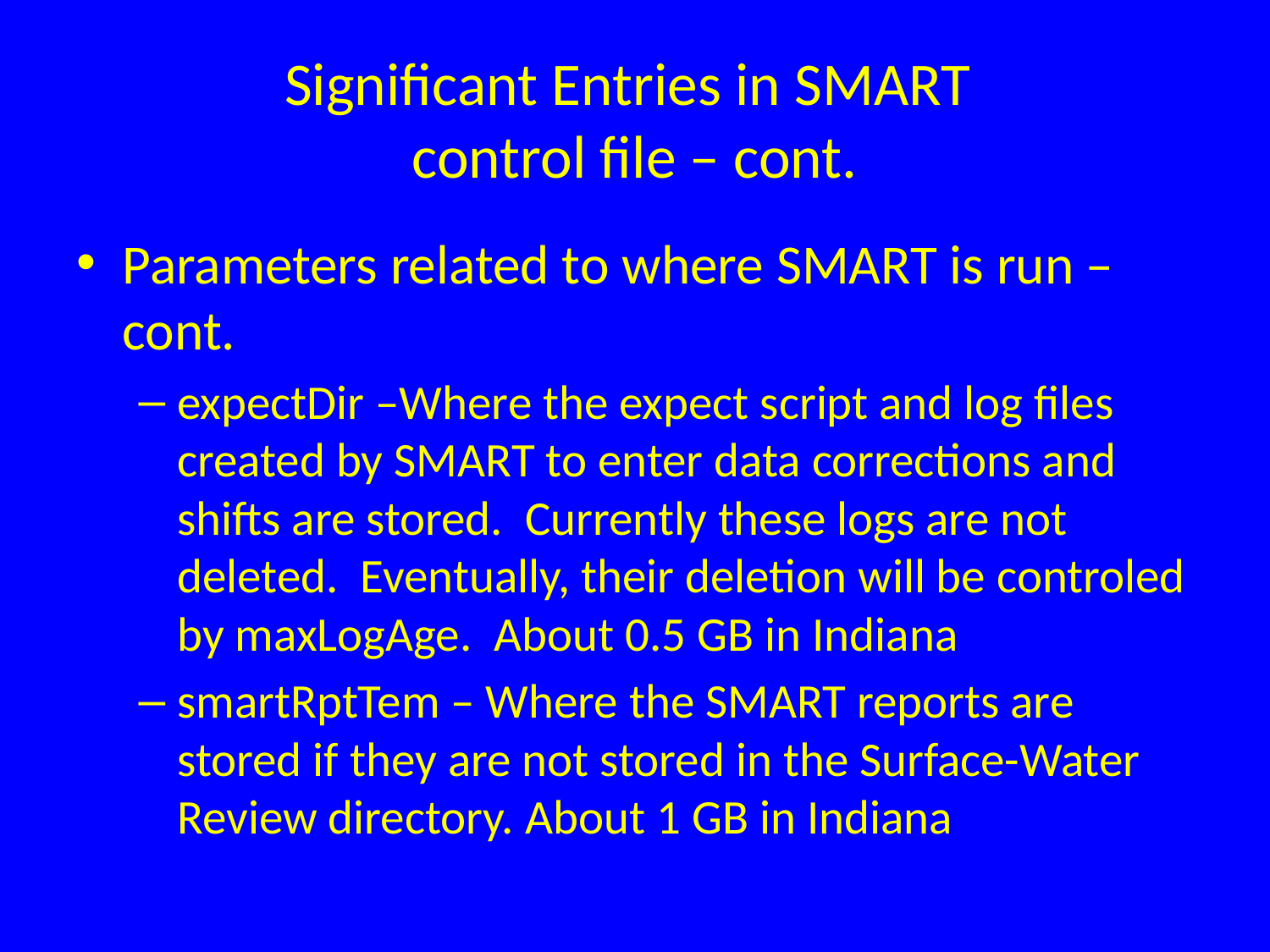

# Significant Entries in SMART control file – cont.
Parameters related to where SMART is run – cont.
expectDir –Where the expect script and log files created by SMART to enter data corrections and shifts are stored.  Currently these logs are not deleted.  Eventually, their deletion will be controled by maxLogAge.  About 0.5 GB in Indiana
smartRptTem – Where the SMART reports are stored if they are not stored in the Surface-Water Review directory. About 1 GB in Indiana